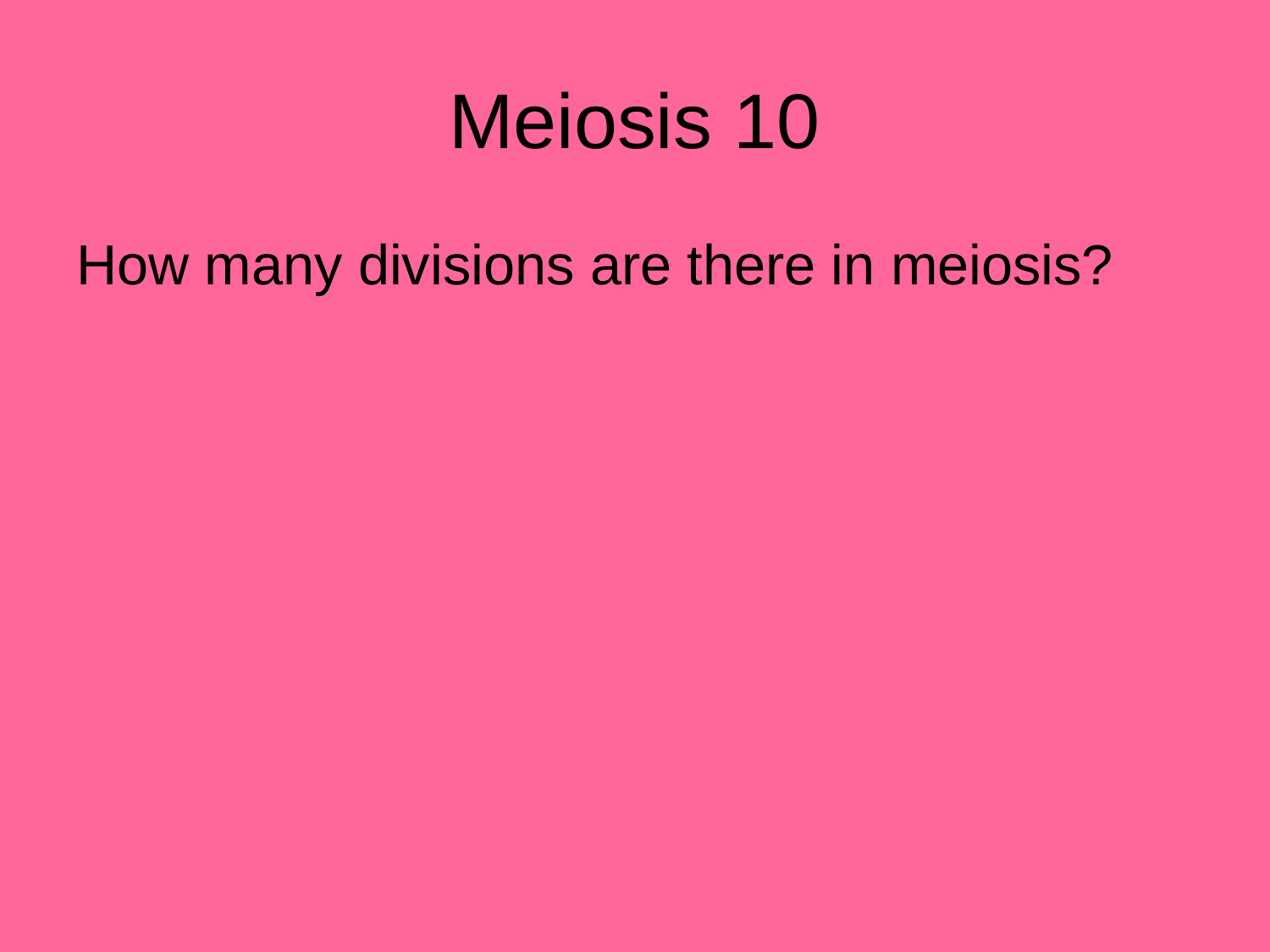

# Meiosis 10
How many divisions are there in meiosis?